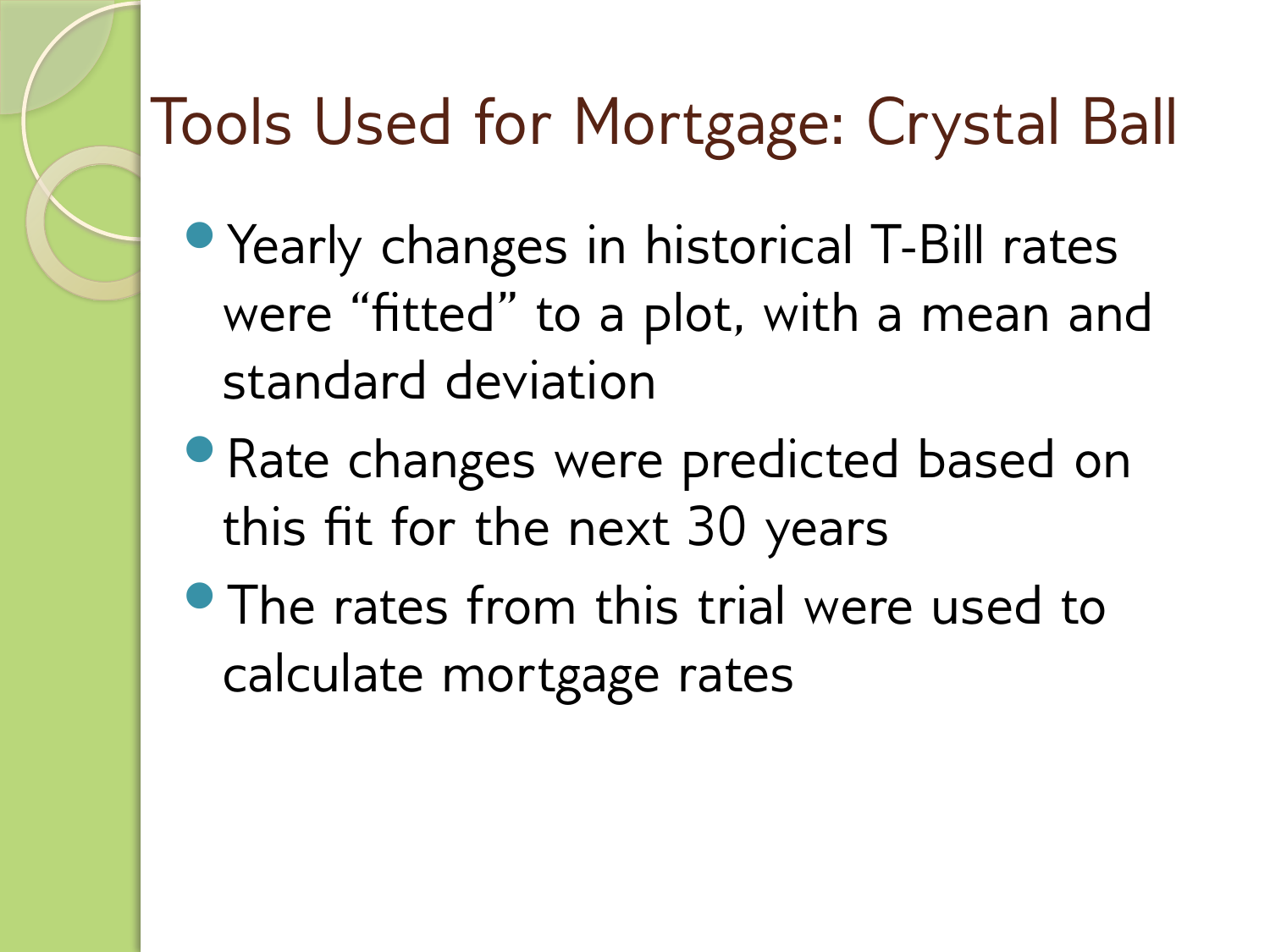

# Tools Used for Mortgage: Crystal Ball
Yearly changes in historical T-Bill rates were “fitted” to a plot, with a mean and standard deviation
Rate changes were predicted based on this fit for the next 30 years
The rates from this trial were used to calculate mortgage rates